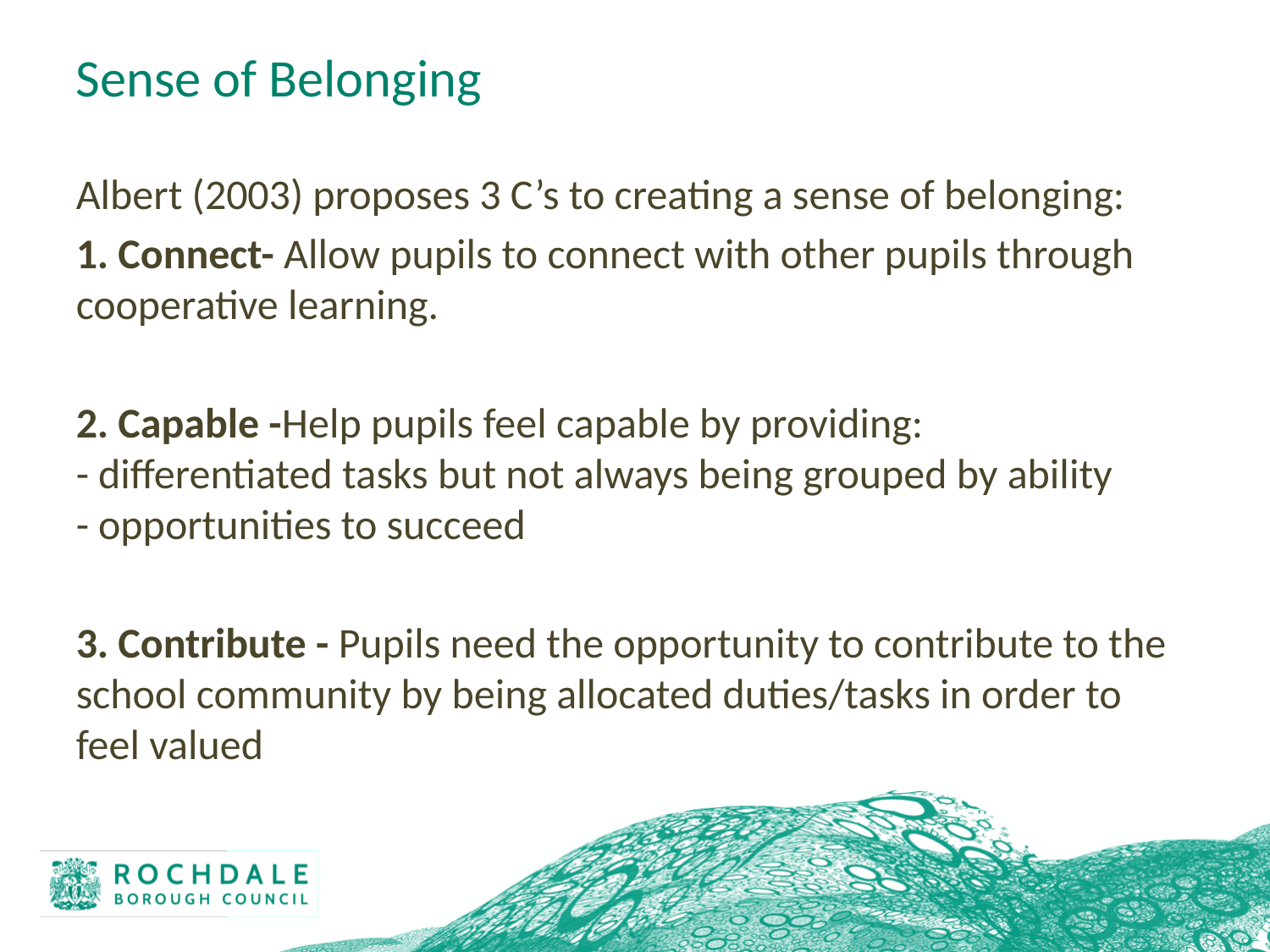

# Sense of Belonging
Albert (2003) proposes 3 C’s to creating a sense of belonging:
1. Connect- Allow pupils to connect with other pupils through cooperative learning.

2. Capable -Help pupils feel capable by providing:
- differentiated tasks but not always being grouped by ability
- opportunities to succeed

3. Contribute - Pupils need the opportunity to contribute to the school community by being allocated duties/tasks in order to feel valued